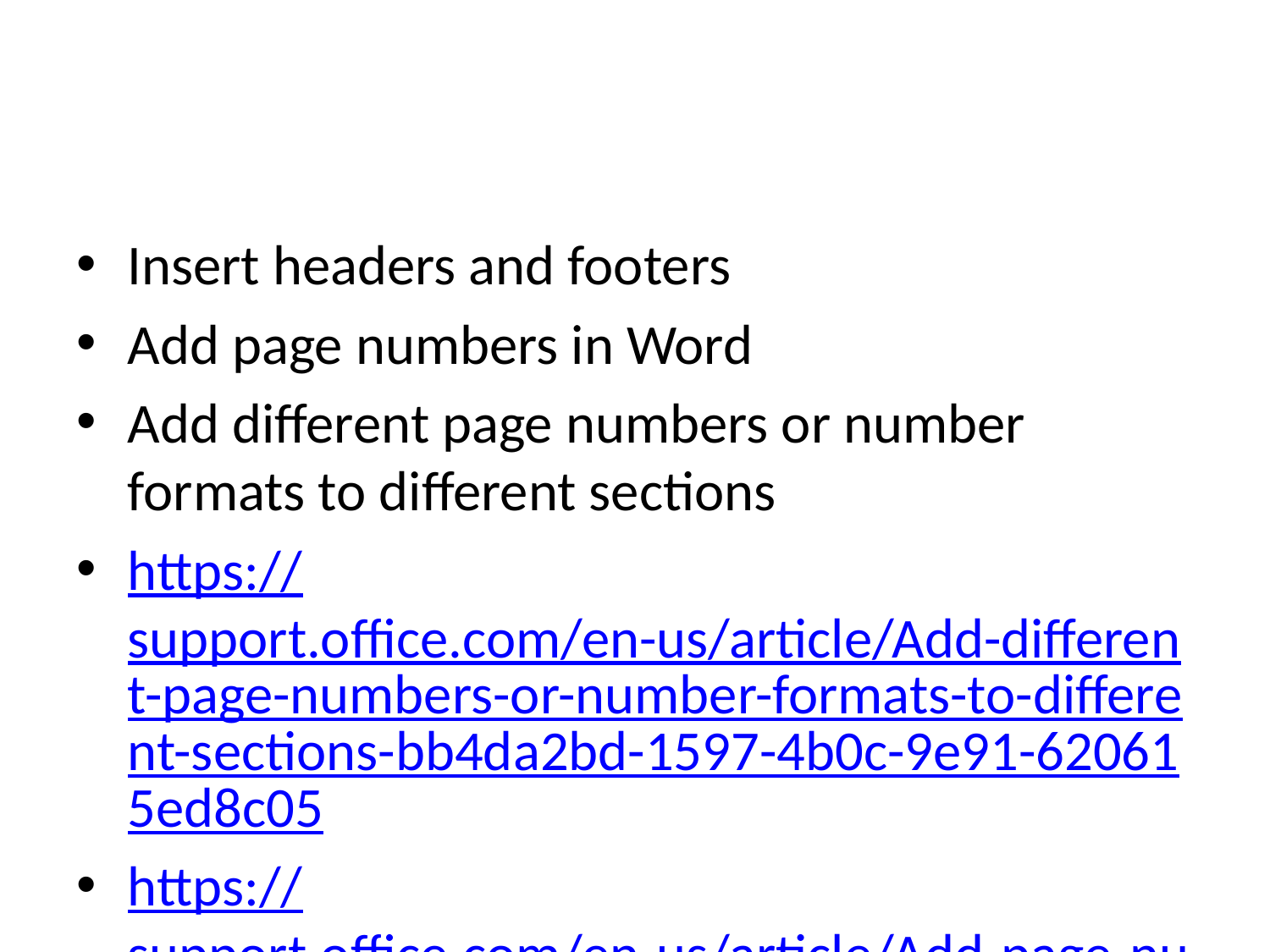

#
Insert headers and footers
Add page numbers in Word
Add different page numbers or number formats to different sections
https://support.office.com/en-us/article/Add-different-page-numbers-or-number-formats-to-different-sections-bb4da2bd-1597-4b0c-9e91-620615ed8c05
https://support.office.com/en-us/article/Add-page-numbers-in-Word-9f366518-0500-4b45-903d-987d3827c007